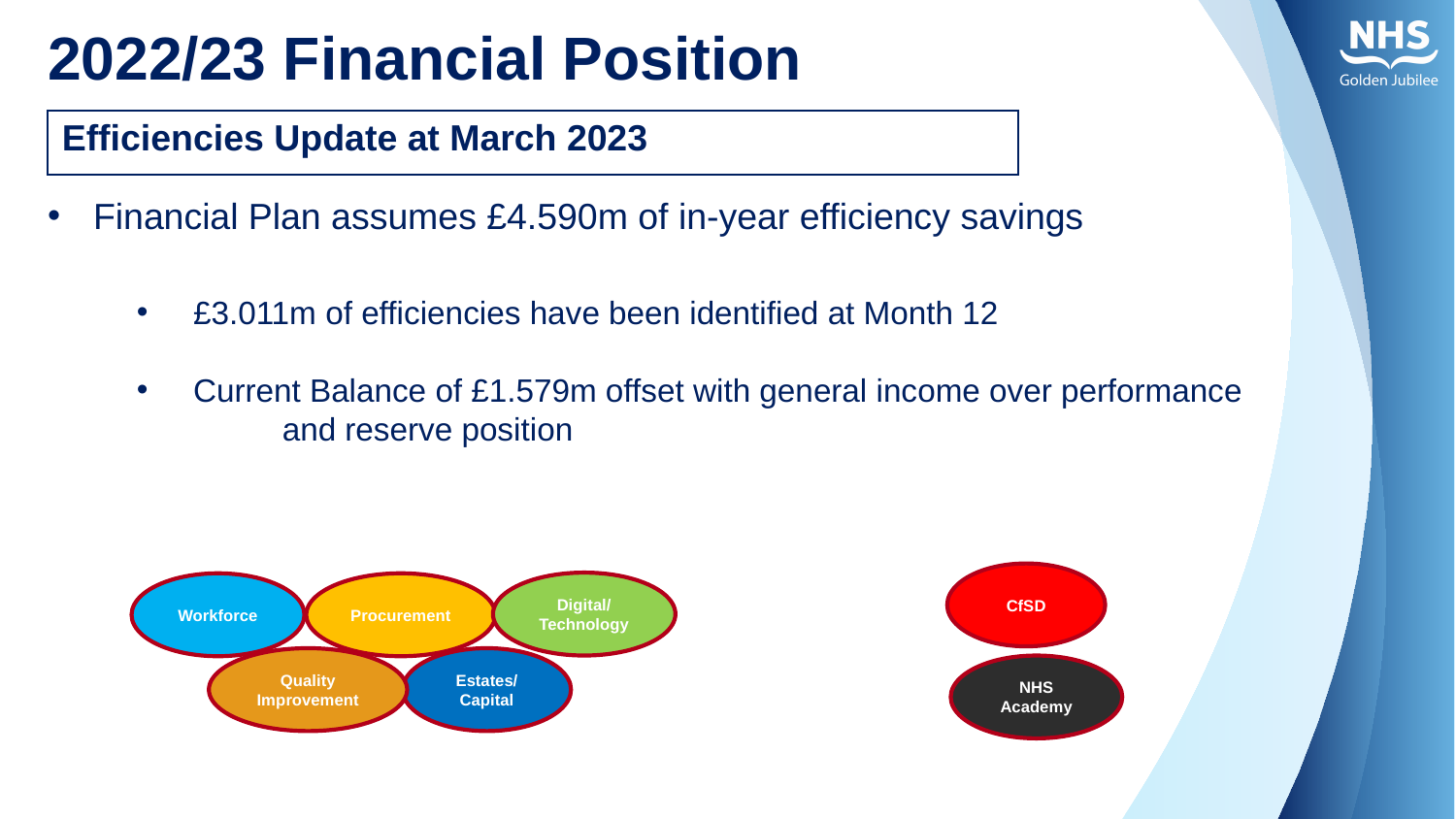

# 2022/23 Financial Position
| Efficiencies Update at March 2023 |
| --- |
Financial Plan assumes £4.590m of in-year efficiency savings

£3.011m of efficiencies have been identified at Month 12

Current Balance of £1.579m offset with general income over performance
	and reserve position

CfSD
Digital/ Technology
Workforce
Procurement
Estates/ Capital
Quality Improvement
NHS Academy